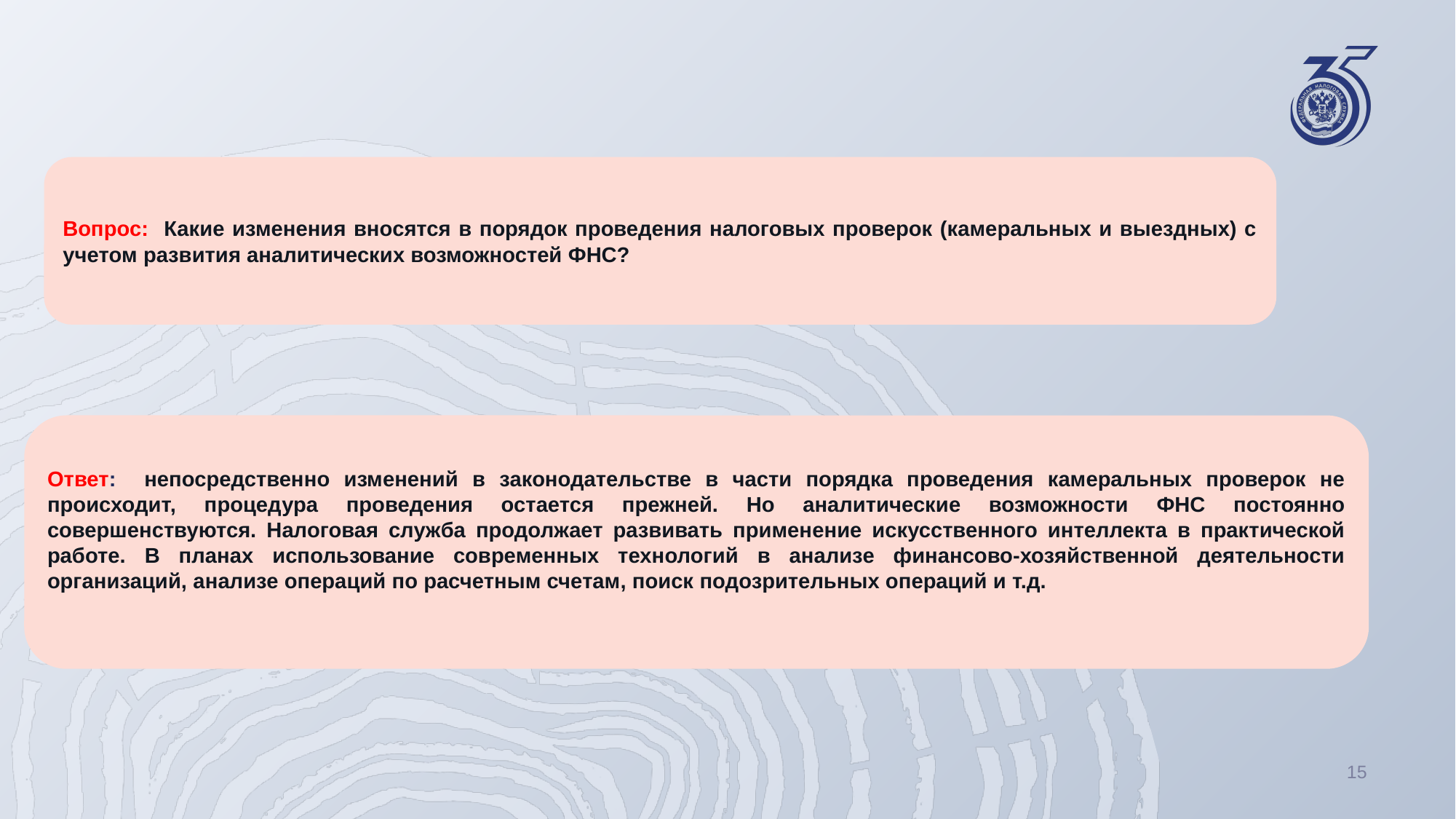

Вопрос:  Какие изменения вносятся в порядок проведения налоговых проверок (камеральных и выездных) с учетом развития аналитических возможностей ФНС?
Ответ:  непосредственно изменений в законодательстве в части порядка проведения камеральных проверок не происходит, процедура проведения остается прежней. Но аналитические возможности ФНС постоянно совершенствуются. Налоговая служба продолжает развивать применение искусственного интеллекта в практической работе. В планах использование современных технологий в анализе финансово-хозяйственной деятельности организаций, анализе операций по расчетным счетам, поиск подозрительных операций и т.д.

15